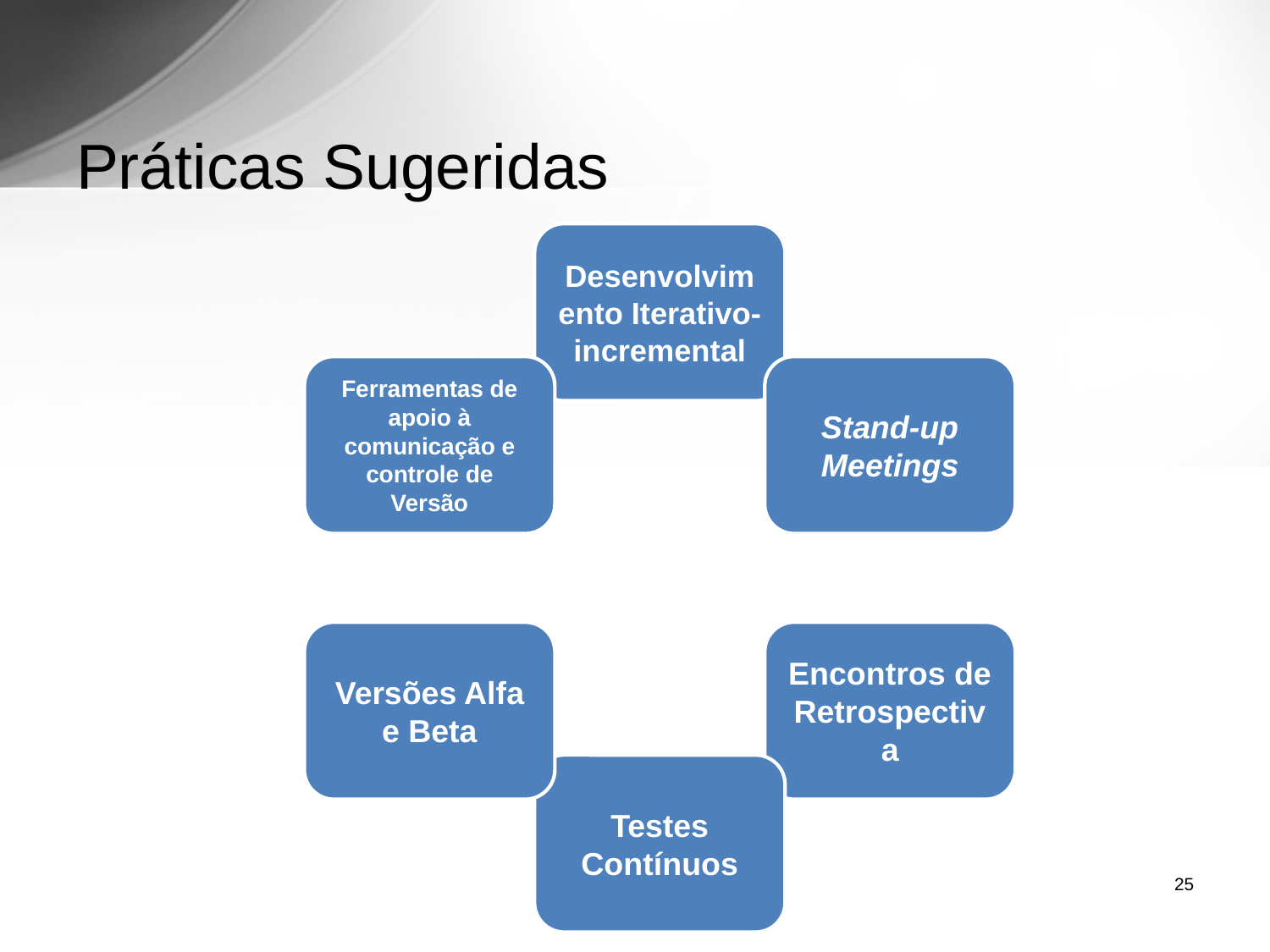

# Práticas Sugeridas
Desenvolvimento Iterativo-incremental
Stand-up Meetings
Testes Contínuos
Versões Alfa e Beta
Encontros de Retrospectiva
Ferramentas de apoio à comunicação e controle de Versão
25